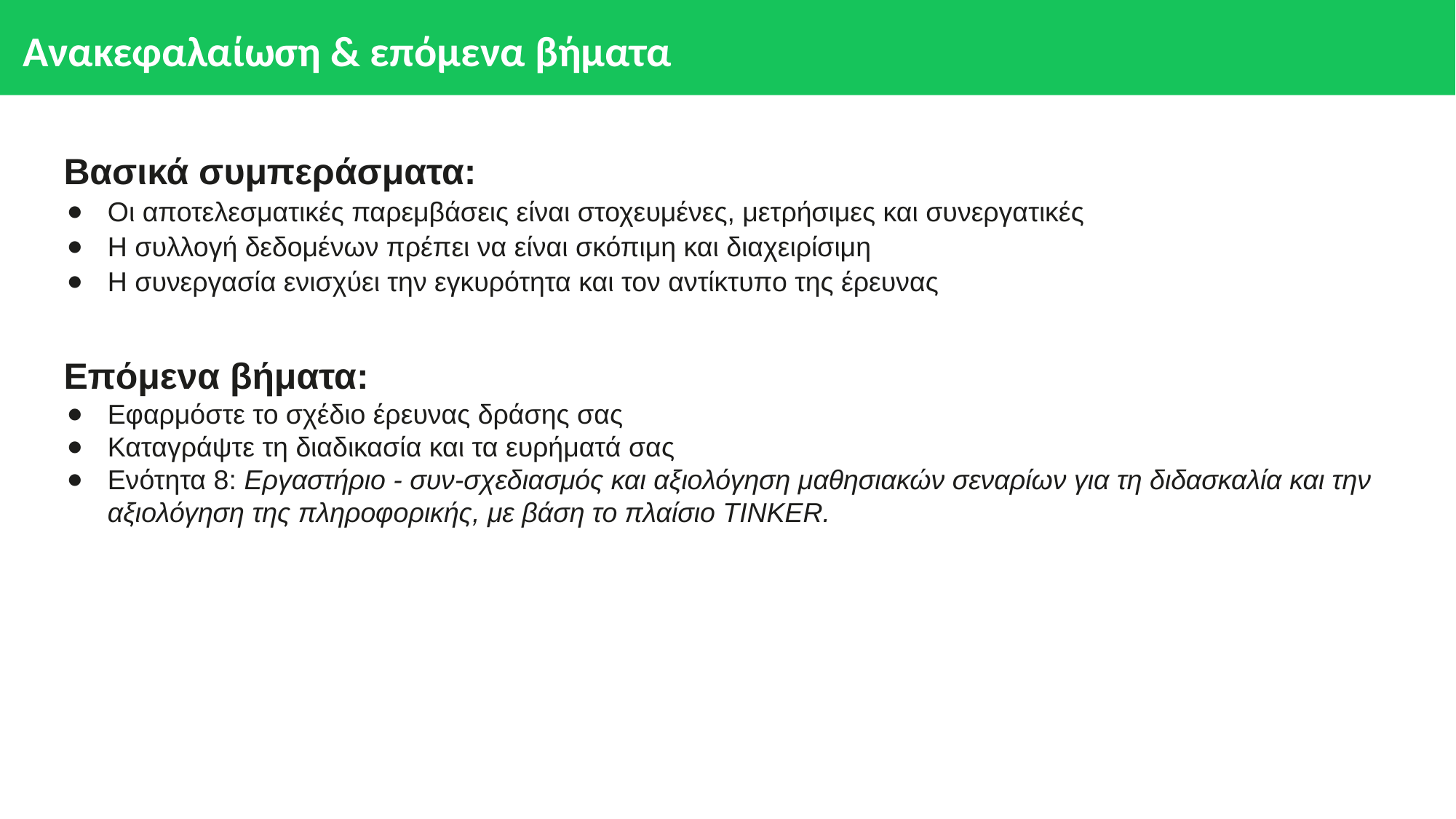

# Ανακεφαλαίωση & επόμενα βήματα
Βασικά συμπεράσματα:
Οι αποτελεσματικές παρεμβάσεις είναι στοχευμένες, μετρήσιμες και συνεργατικές
Η συλλογή δεδομένων πρέπει να είναι σκόπιμη και διαχειρίσιμη
Η συνεργασία ενισχύει την εγκυρότητα και τον αντίκτυπο της έρευνας

Επόμενα βήματα:
Εφαρμόστε το σχέδιο έρευνας δράσης σας
Καταγράψτε τη διαδικασία και τα ευρήματά σας
Ενότητα 8: Εργαστήριο - συν-σχεδιασμός και αξιολόγηση μαθησιακών σεναρίων για τη διδασκαλία και την αξιολόγηση της πληροφορικής, με βάση το πλαίσιο TINKER.